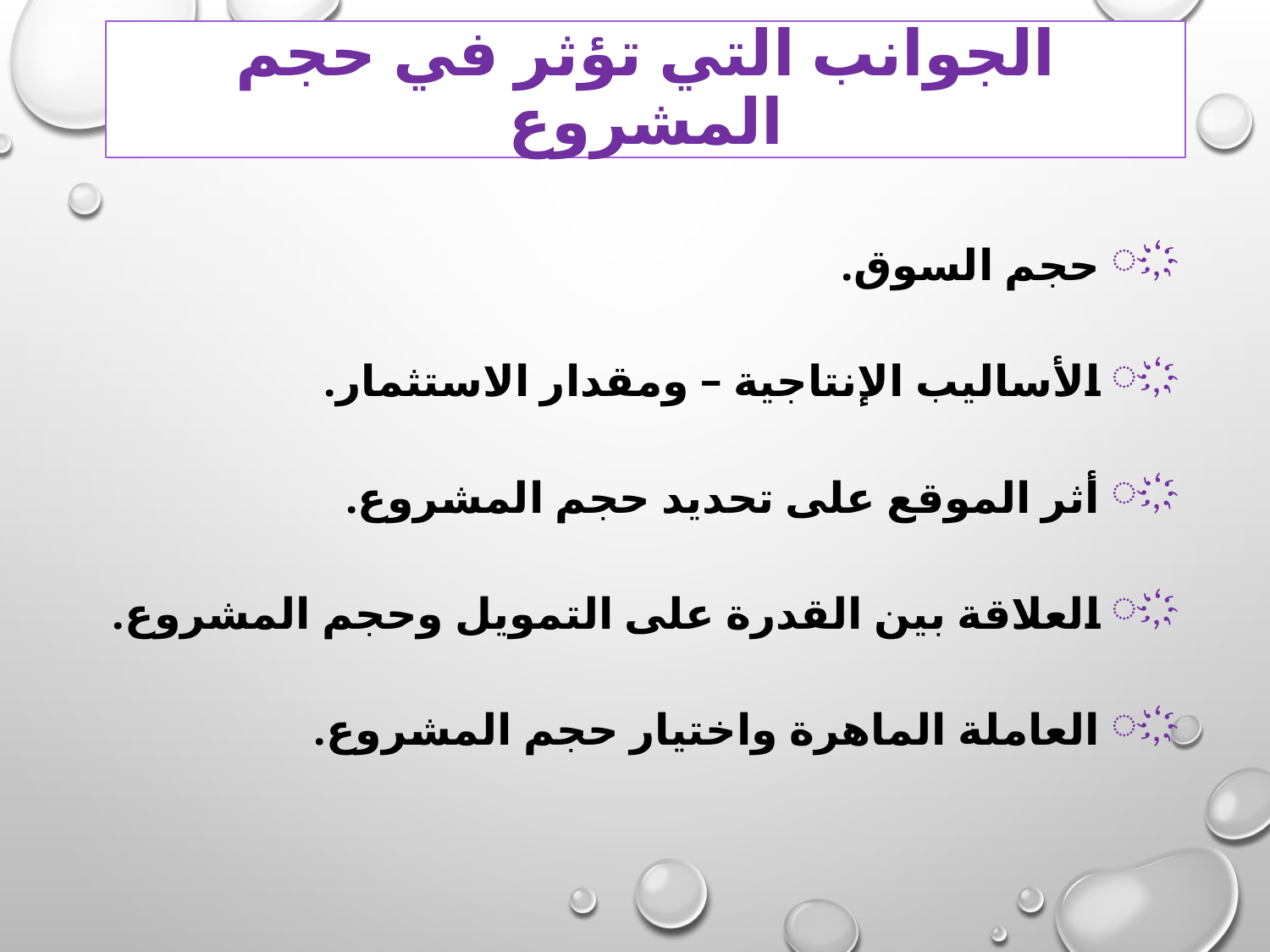

# الجوانب التي تؤثر في حجم المشروع
 حجم السوق.
 الأساليب الإنتاجية – ومقدار الاستثمار.
 أثر الموقع على تحديد حجم المشروع.
 العلاقة بين القدرة على التمويل وحجم المشروع.
 العاملة الماهرة واختيار حجم المشروع.